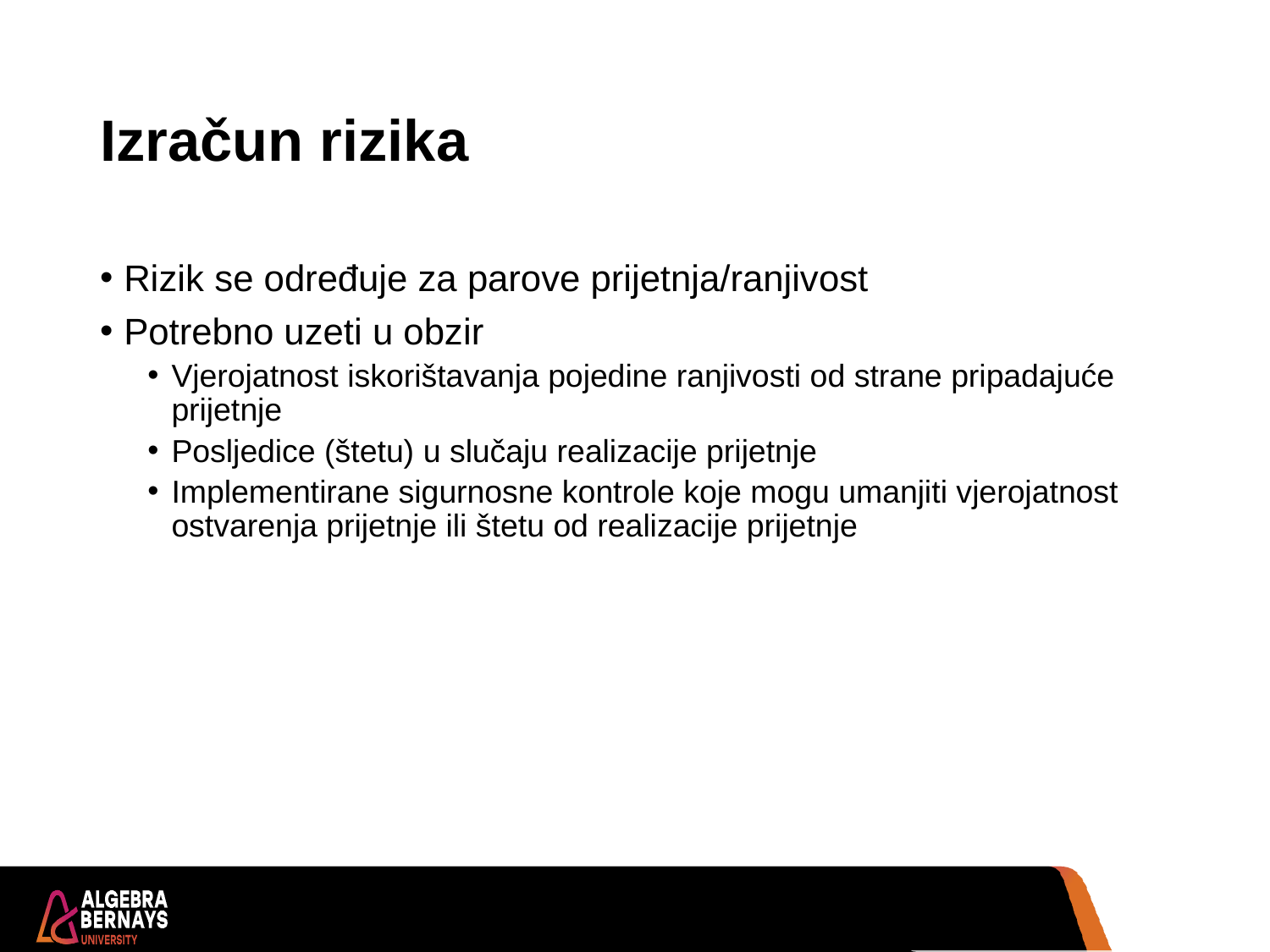

# Izračun rizika
Rizik se određuje za parove prijetnja/ranjivost
Potrebno uzeti u obzir
Vjerojatnost iskorištavanja pojedine ranjivosti od strane pripadajuće prijetnje
Posljedice (štetu) u slučaju realizacije prijetnje
Implementirane sigurnosne kontrole koje mogu umanjiti vjerojatnost ostvarenja prijetnje ili štetu od realizacije prijetnje